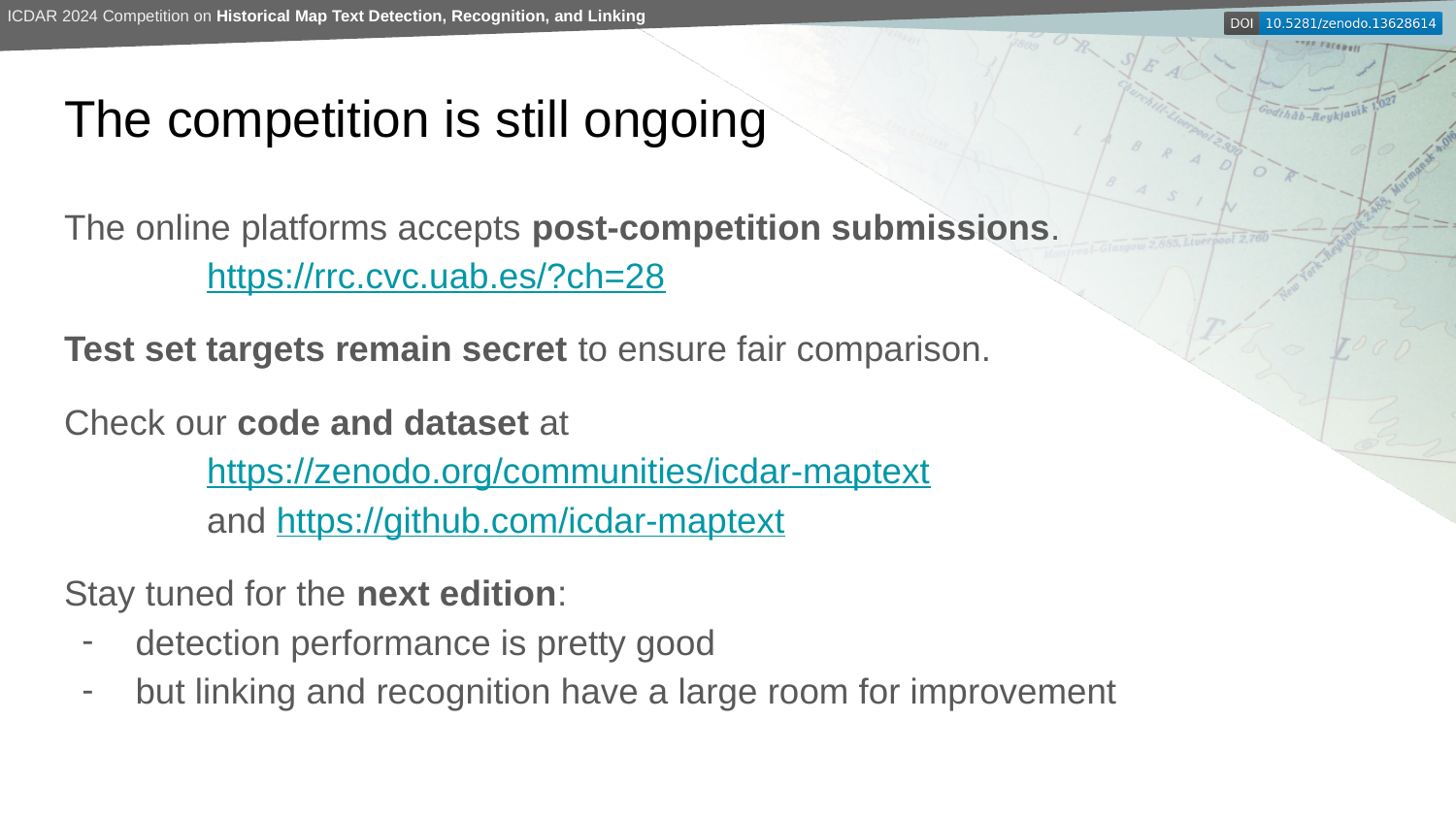

# The competition is still ongoing
The online platforms accepts post-competition submissions.
	https://rrc.cvc.uab.es/?ch=28
Test set targets remain secret to ensure fair comparison.
Check our code and dataset at
	https://zenodo.org/communities/icdar-maptext
	and https://github.com/icdar-maptext
Stay tuned for the next edition:
detection performance is pretty good
but linking and recognition have a large room for improvement